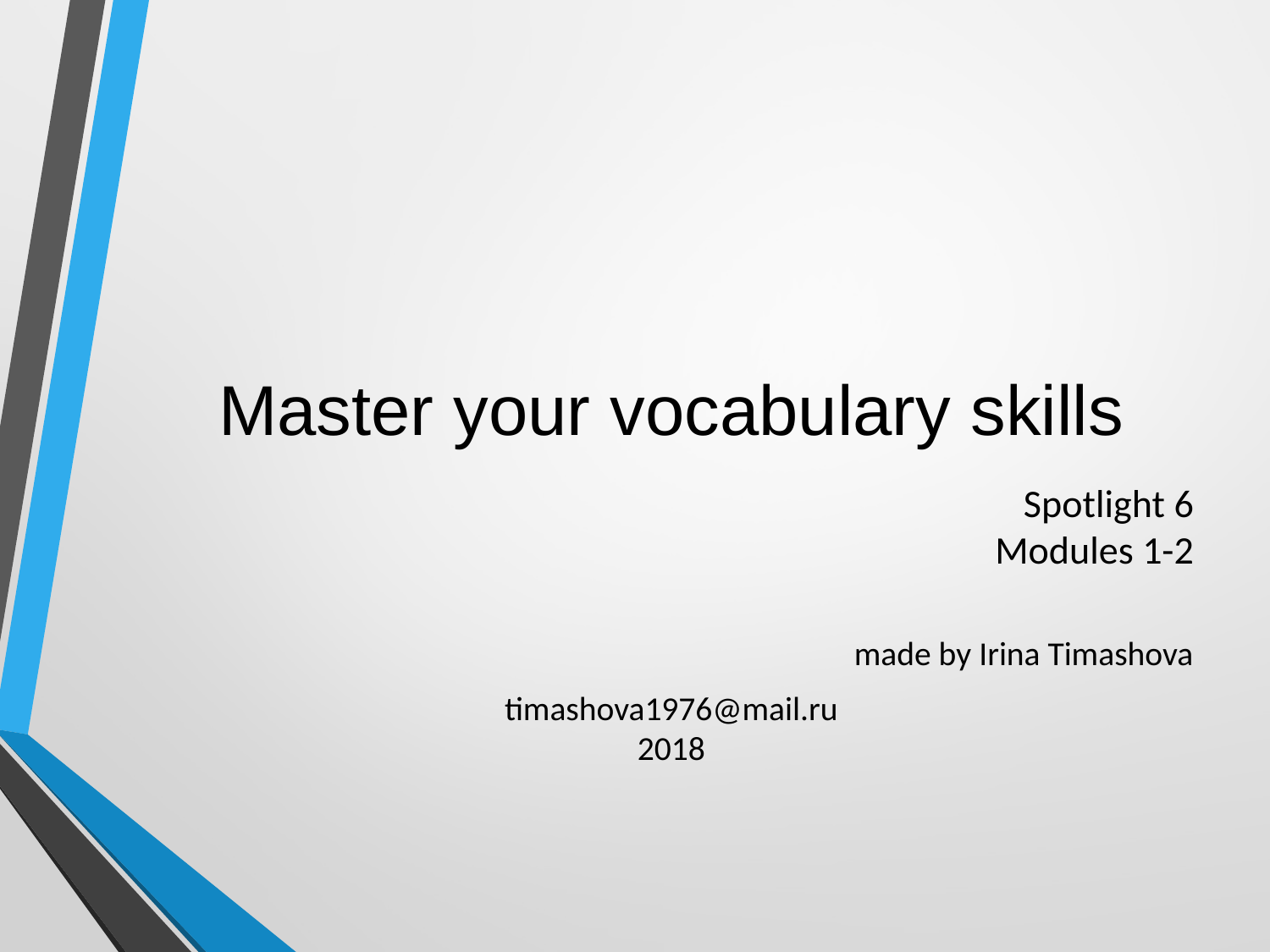

# Master your vocabulary skills

Spotlight 6
Modules 1-2
made by Irina Timashova
timashova1976@mail.ru
2018